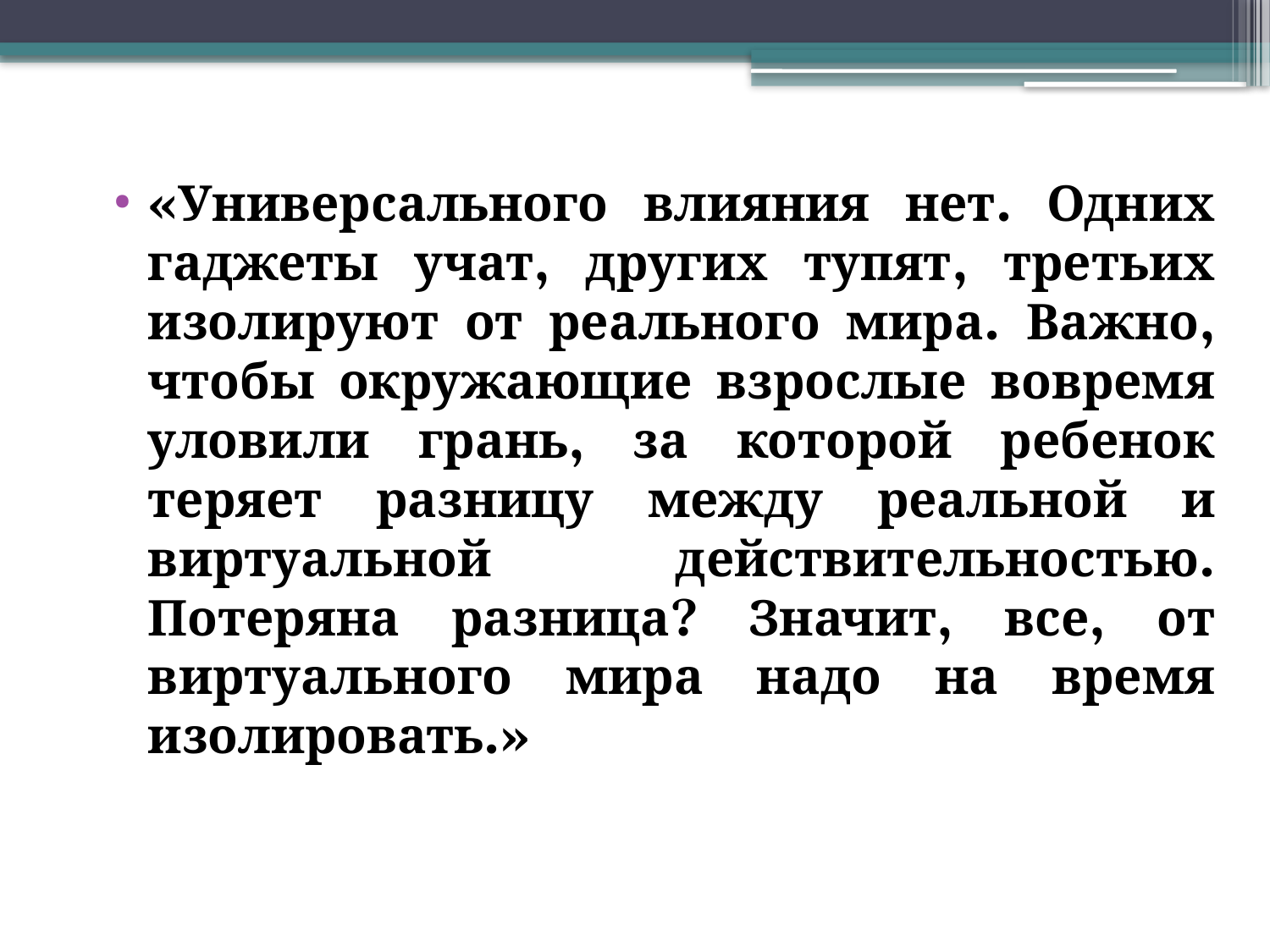

«Универсального влияния нет. Одних гаджеты учат, других тупят, третьих изолируют от реального мира. Важно, чтобы окружающие взрослые вовремя уловили грань, за которой ребенок теряет разницу между реальной и виртуальной действительностью. Потеряна разница? Значит, все, от виртуального мира надо на время изолировать.»